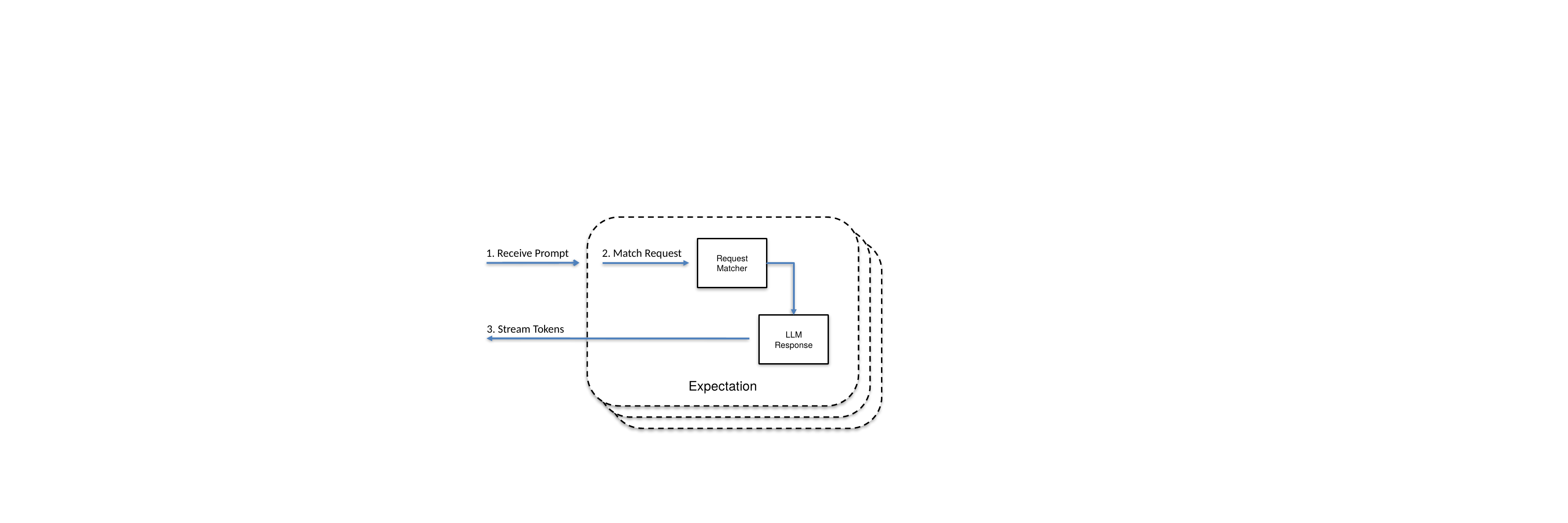

Expectation
Expectation
Expectation
Request
Matcher
1. Receive Prompt
2. Match Request
LLM
Response
3. Stream Tokens